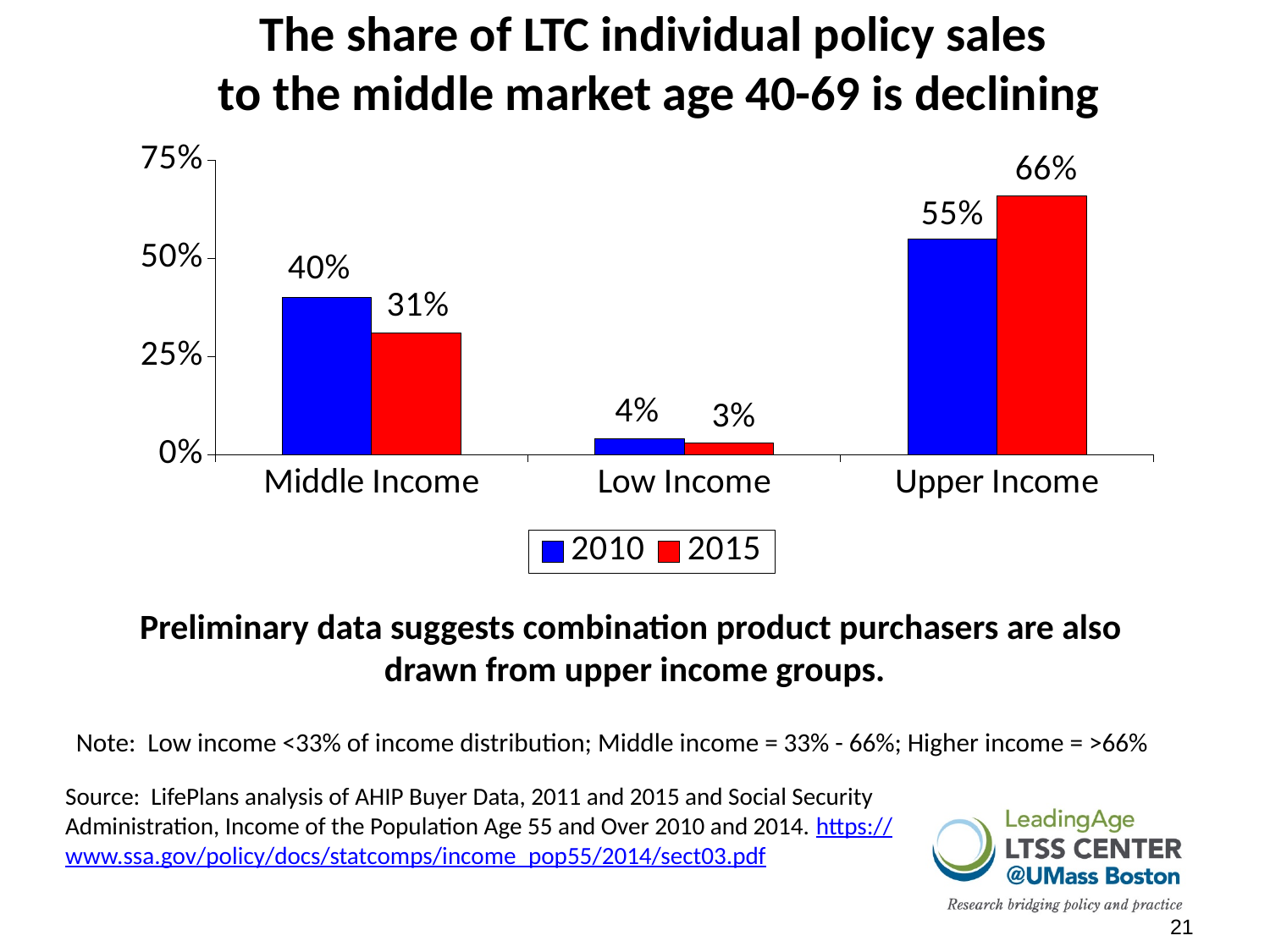

The share of LTC individual policy sales
to the middle market age 40-69 is declining

### Chart

| Category | 2010 | 2015 |
|---|---|---|
| Middle Income | 0.4 | 0.31 |
| Low Income | 0.04 | 0.03 |
| Upper Income | 0.55 | 0.66 |
Preliminary data suggests combination product purchasers are also
drawn from upper income groups.
Note:  Low income <33% of income distribution; Middle income = 33% - 66%; Higher income = >66%
Source:  LifePlans analysis of AHIP Buyer Data, 2011 and 2015 and Social Security Administration, Income of the Population Age 55 and Over 2010 and 2014. https://www.ssa.gov/policy/docs/statcomps/income_pop55/2014/sect03.pdf
21